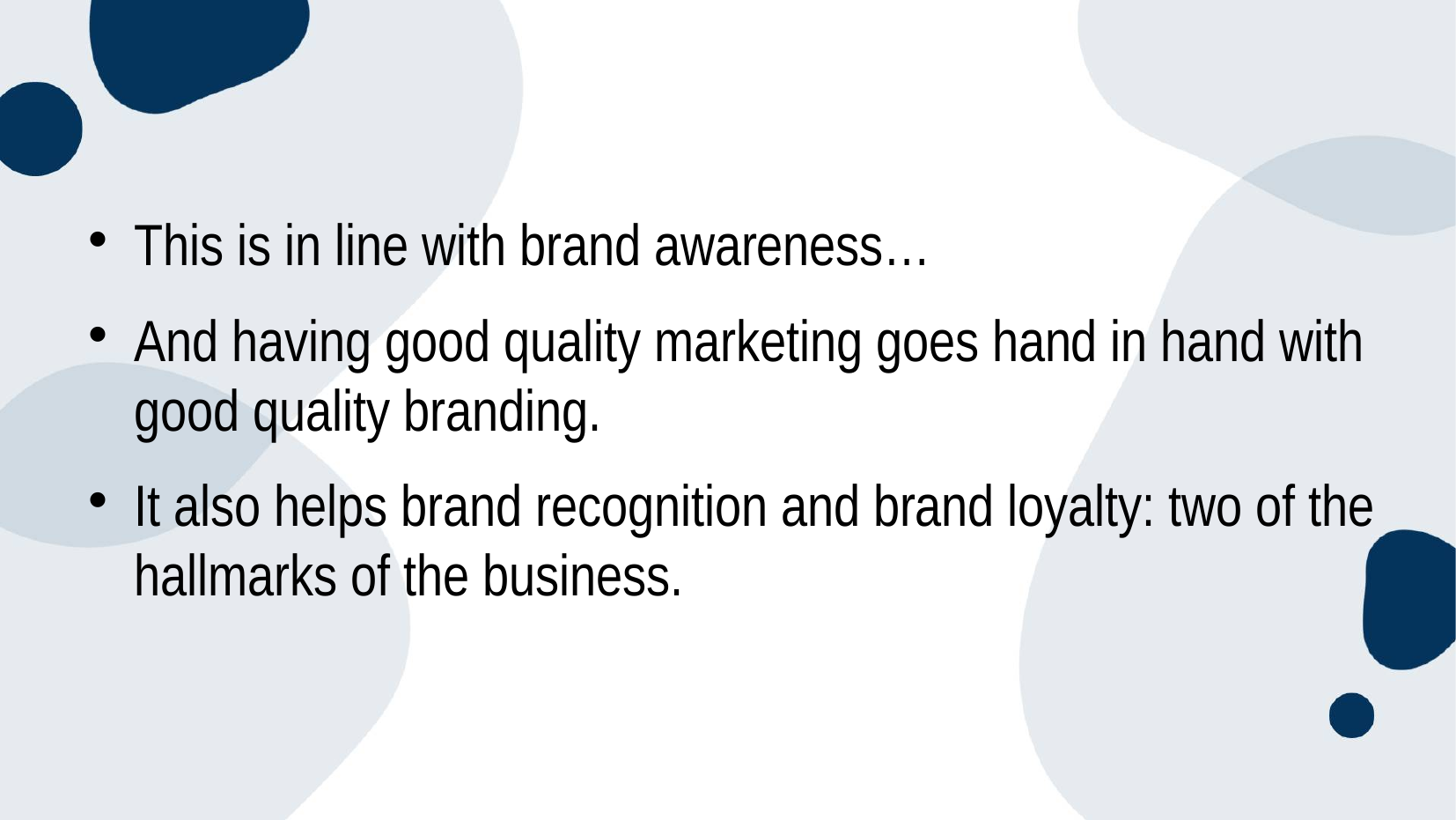

This is in line with brand awareness…
And having good quality marketing goes hand in hand with good quality branding.
It also helps brand recognition and brand loyalty: two of the hallmarks of the business.